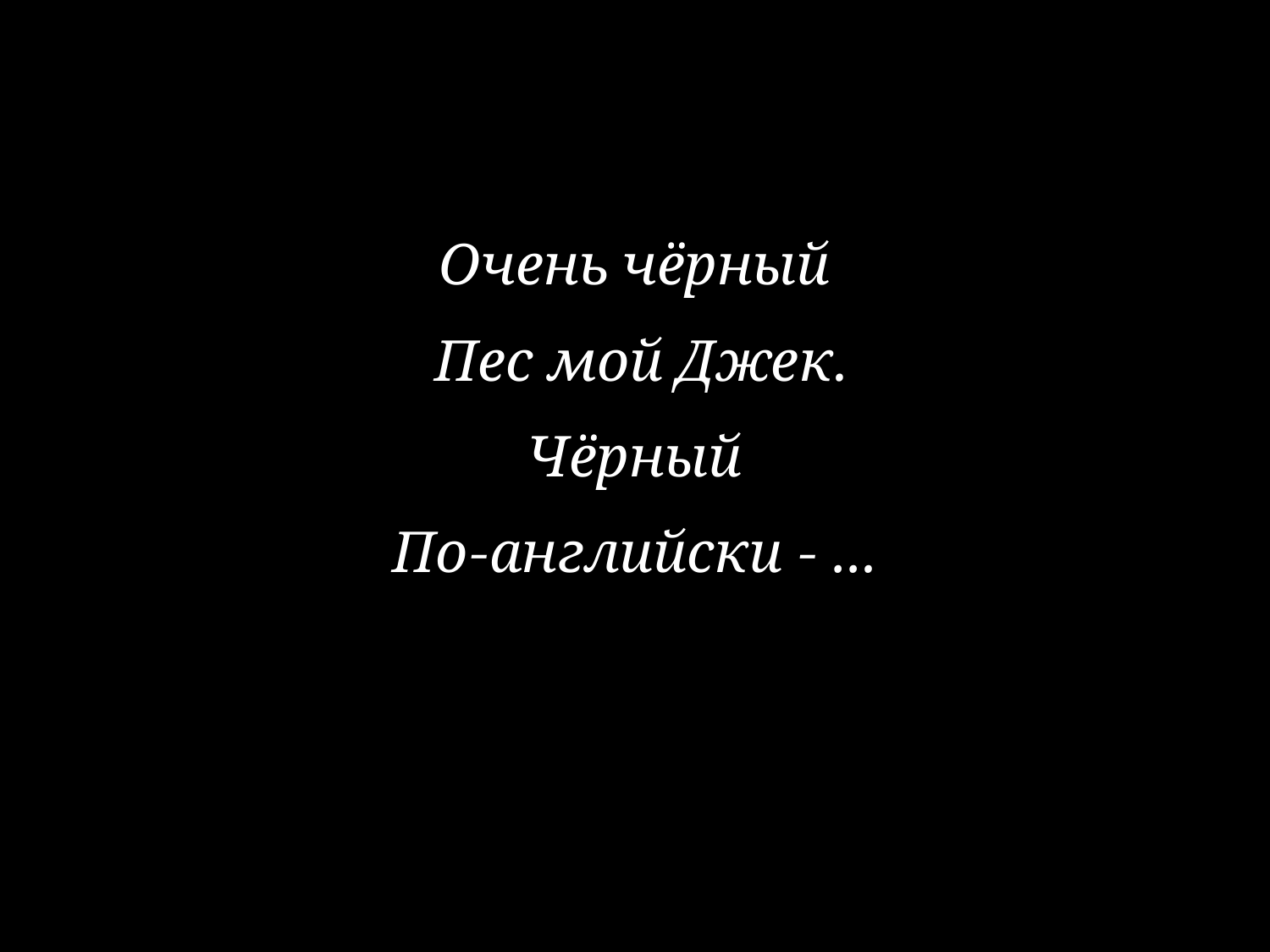

Очень чёрный
 Пес мой Джек.
Чёрный
По-английски - …